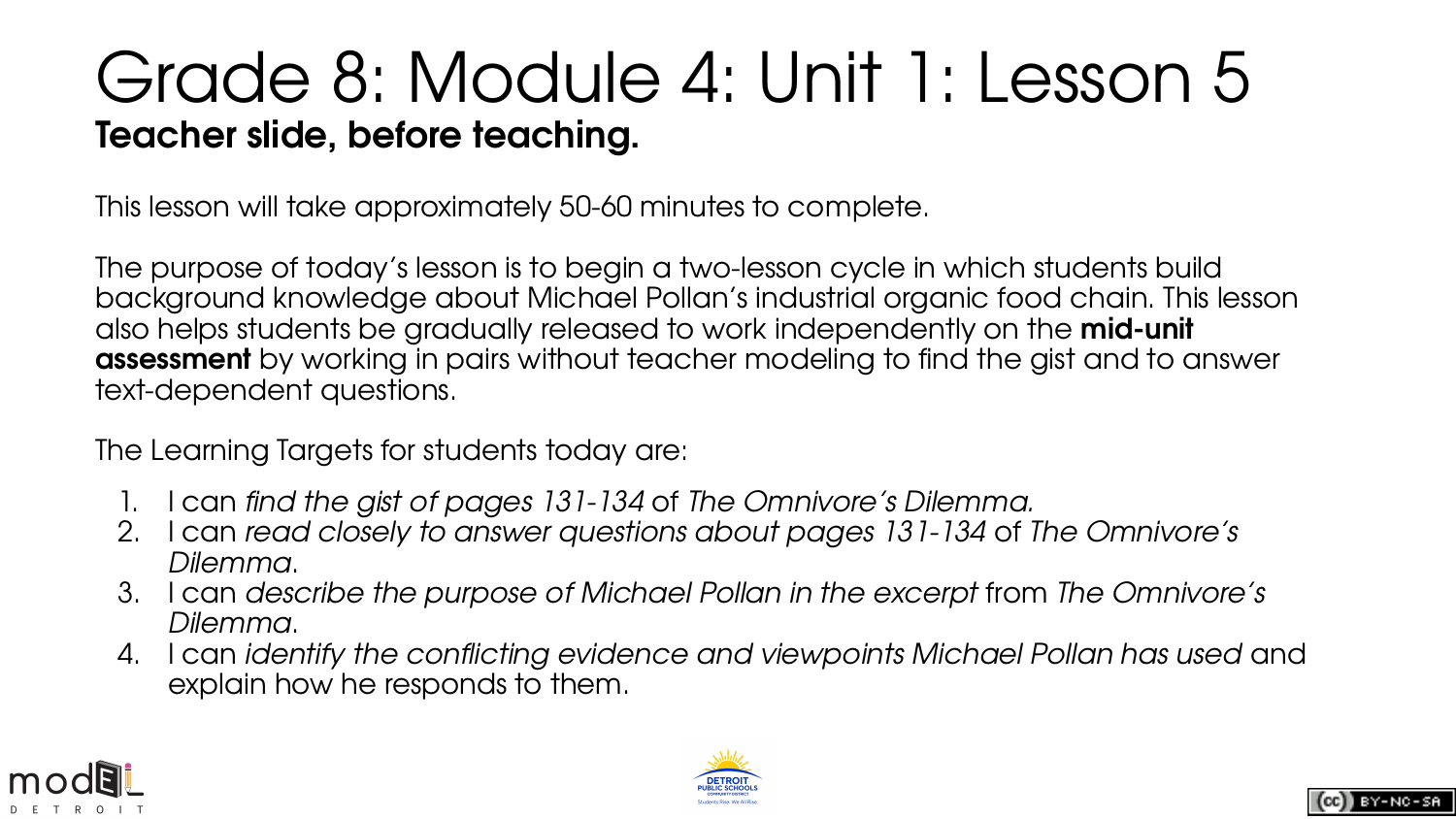

# Grade 8: Module 4: Unit 1: Lesson 5
Teacher slide, before teaching.

This lesson will take approximately 50-60 minutes to complete.

The purpose of today’s lesson is to begin a two-lesson cycle in which students build background knowledge about Michael Pollan’s industrial organic food chain. This lesson also helps students be gradually released to work independently on the mid-unit assessment by working in pairs without teacher modeling to find the gist and to answer text-dependent questions.

The Learning Targets for students today are:
I can find the gist of pages 131-134 of The Omnivore’s Dilemma.
I can read closely to answer questions about pages 131-134 of The Omnivore’s Dilemma.
I can describe the purpose of Michael Pollan in the excerpt from The Omnivore’s Dilemma.
I can identify the conflicting evidence and viewpoints Michael Pollan has used and explain how he responds to them.